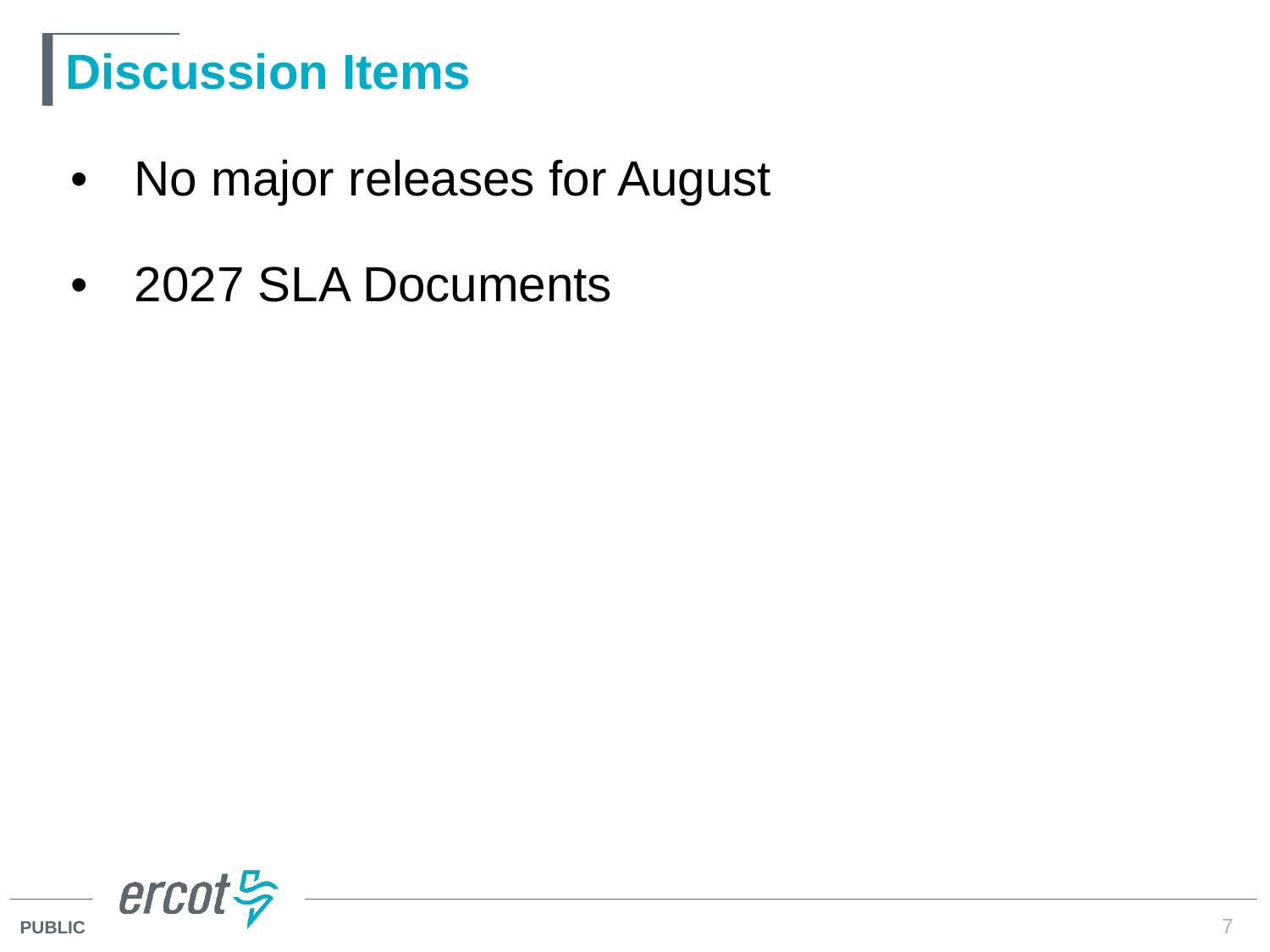

# Discussion Items
| No major releases for August 2027 SLA Documents |
| --- |
7